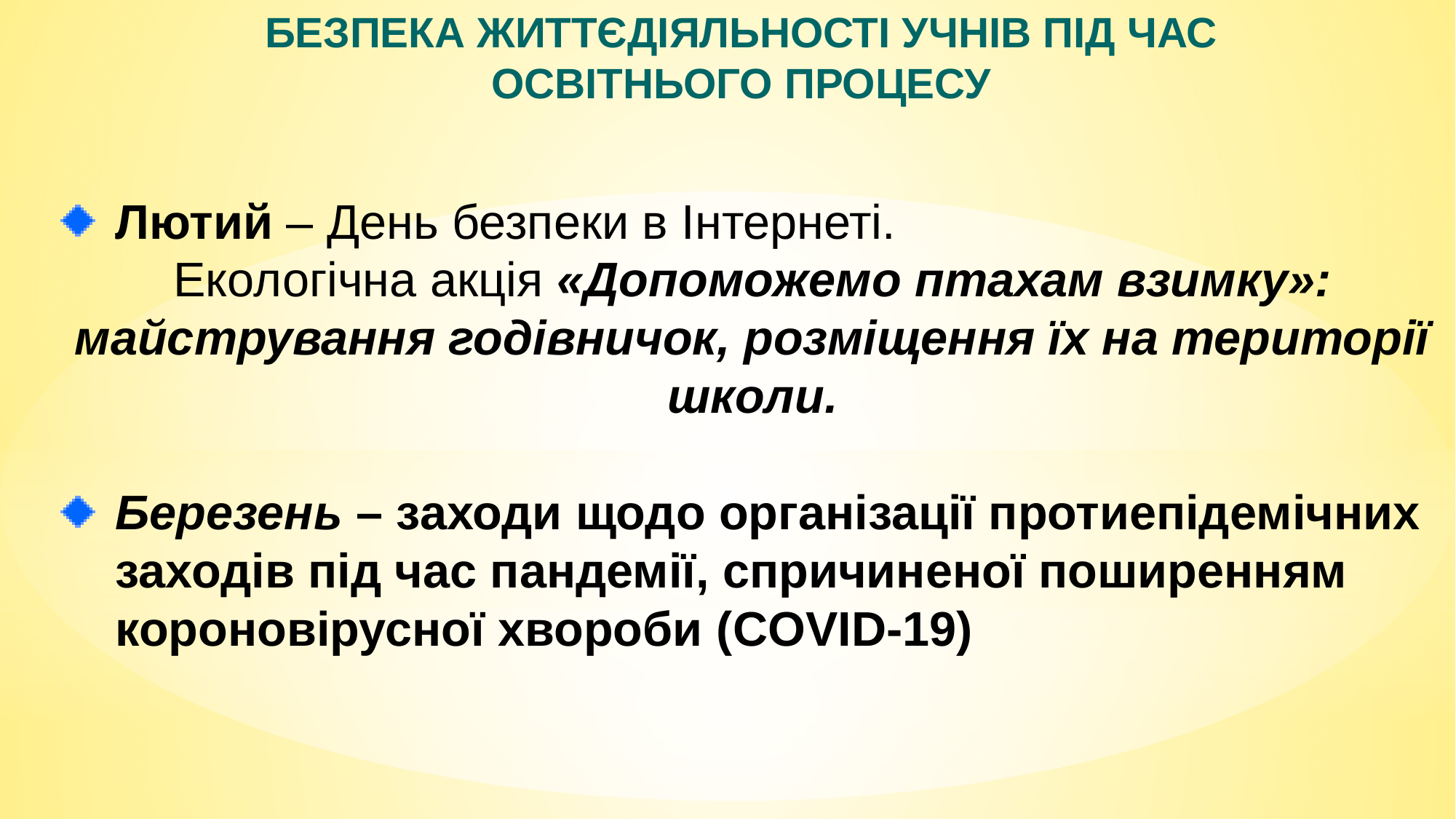

БЕЗПЕКА ЖИТТЄДІЯЛЬНОСТІ УЧНІВ ПІД ЧАС ОСВІТНЬОГО ПРОЦЕСУ
Лютий – День безпеки в Інтернеті.
Екологічна акція «Допоможемо птахам взимку»: майстрування годівничок, розміщення їх на території школи.

Березень – заходи щодо організації протиепідемічних заходів під час пандемії, спричиненої поширенням короновірусної хвороби (COVID-19)